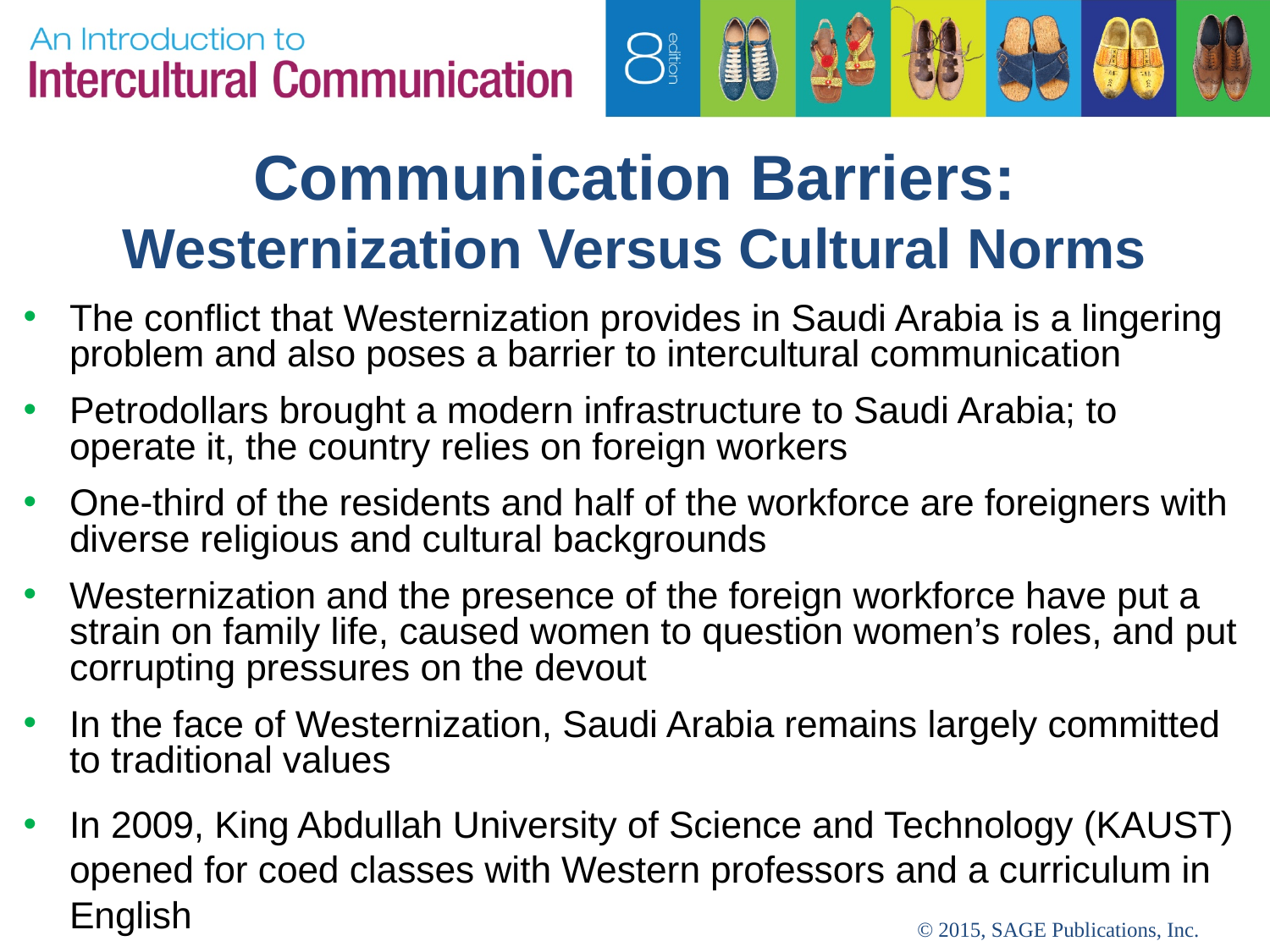

# Communication Barriers: Westernization Versus Cultural Norms
The conflict that Westernization provides in Saudi Arabia is a lingering problem and also poses a barrier to intercultural communication
Petrodollars brought a modern infrastructure to Saudi Arabia; to operate it, the country relies on foreign workers
One-third of the residents and half of the workforce are foreigners with diverse religious and cultural backgrounds
Westernization and the presence of the foreign workforce have put a strain on family life, caused women to question women’s roles, and put corrupting pressures on the devout
In the face of Westernization, Saudi Arabia remains largely committed to traditional values
In 2009, King Abdullah University of Science and Technology (KAUST) opened for coed classes with Western professors and a curriculum in English
© 2015, SAGE Publications, Inc.